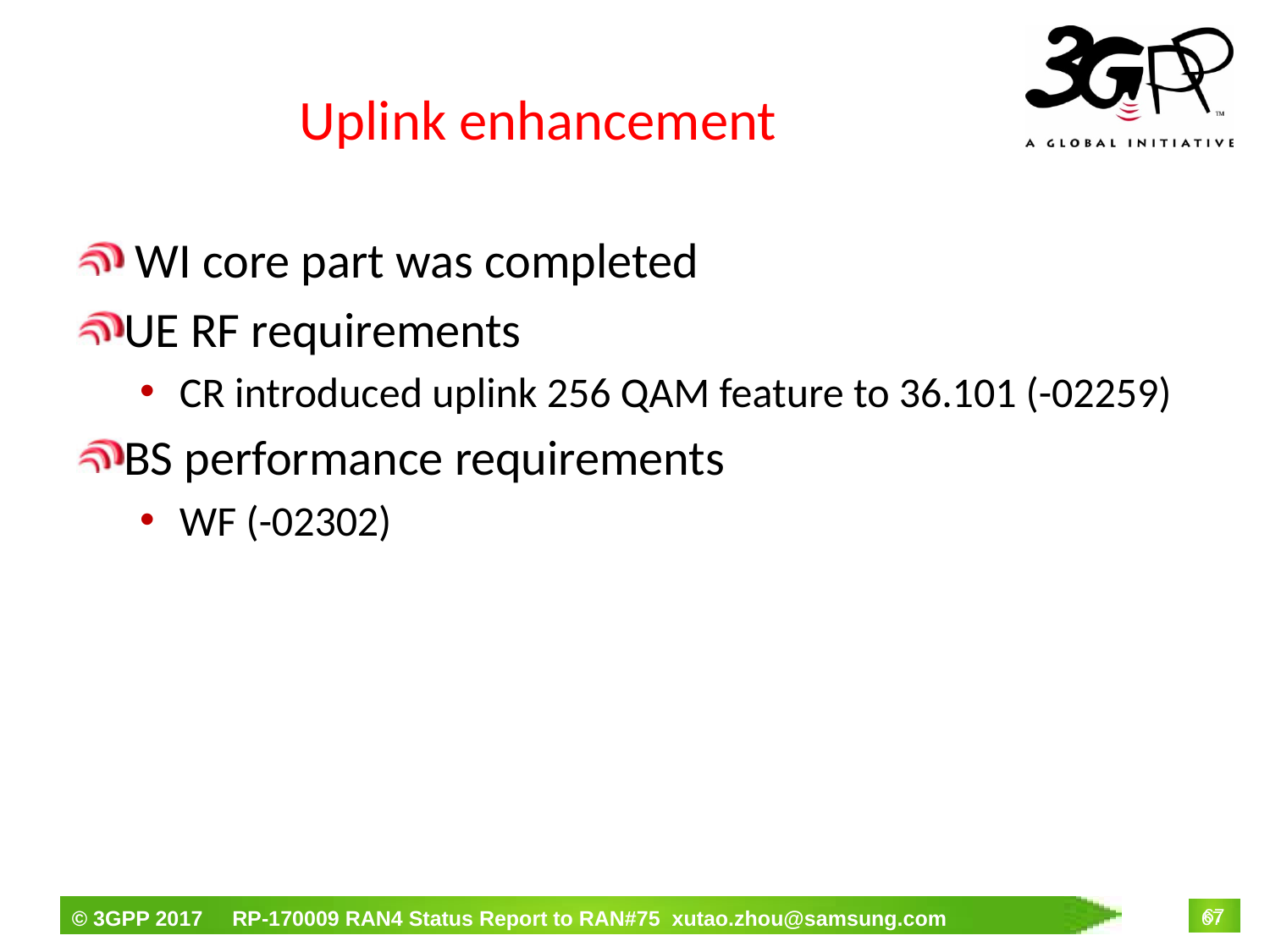

# Uplink enhancement
 WI core part was completed
UE RF requirements
CR introduced uplink 256 QAM feature to 36.101 (-02259)
BS performance requirements
WF (-02302)

67